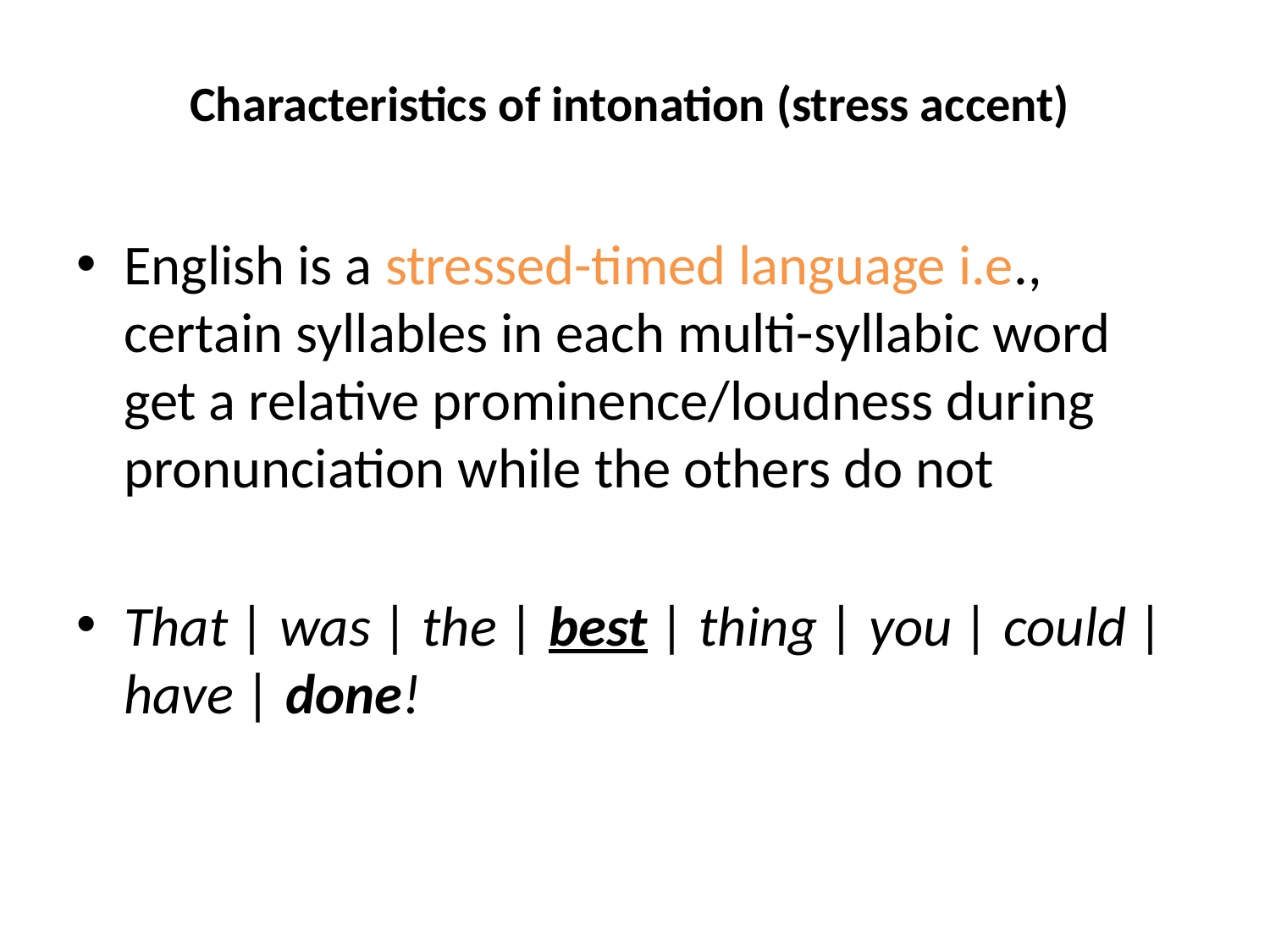

# Characteristics of intonation (stress accent)
English is a stressed-timed language i.e., certain syllables in each multi-syllabic word get a relative prominence/loudness during pronunciation while the others do not

That | was | the | best | thing | you | could | have | done!